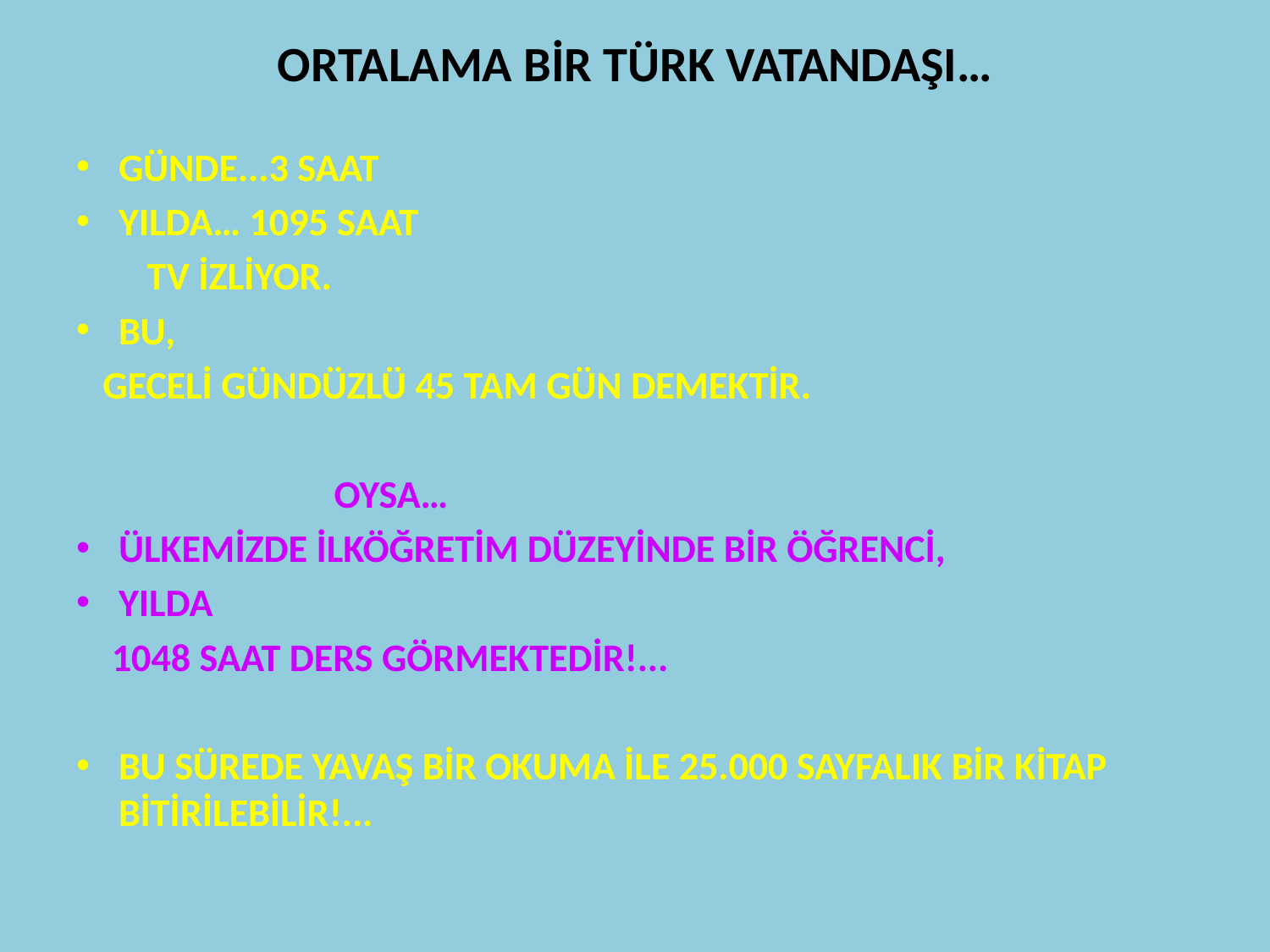

# ORTALAMA BİR TÜRK VATANDAŞI…
GÜNDE...3 SAAT
YILDA… 1095 SAAT
        TV İZLİYOR.
BU,
   GECELİ GÜNDÜZLÜ 45 TAM GÜN DEMEKTİR.

                             OYSA…
ÜLKEMİZDE İLKÖĞRETİM DÜZEYİNDE BİR ÖĞRENCİ,
YILDA
    1048 SAAT DERS GÖRMEKTEDİR!...

BU SÜREDE YAVAŞ BİR OKUMA İLE 25.000 SAYFALIK BİR KİTAP BİTİRİLEBİLİR!...